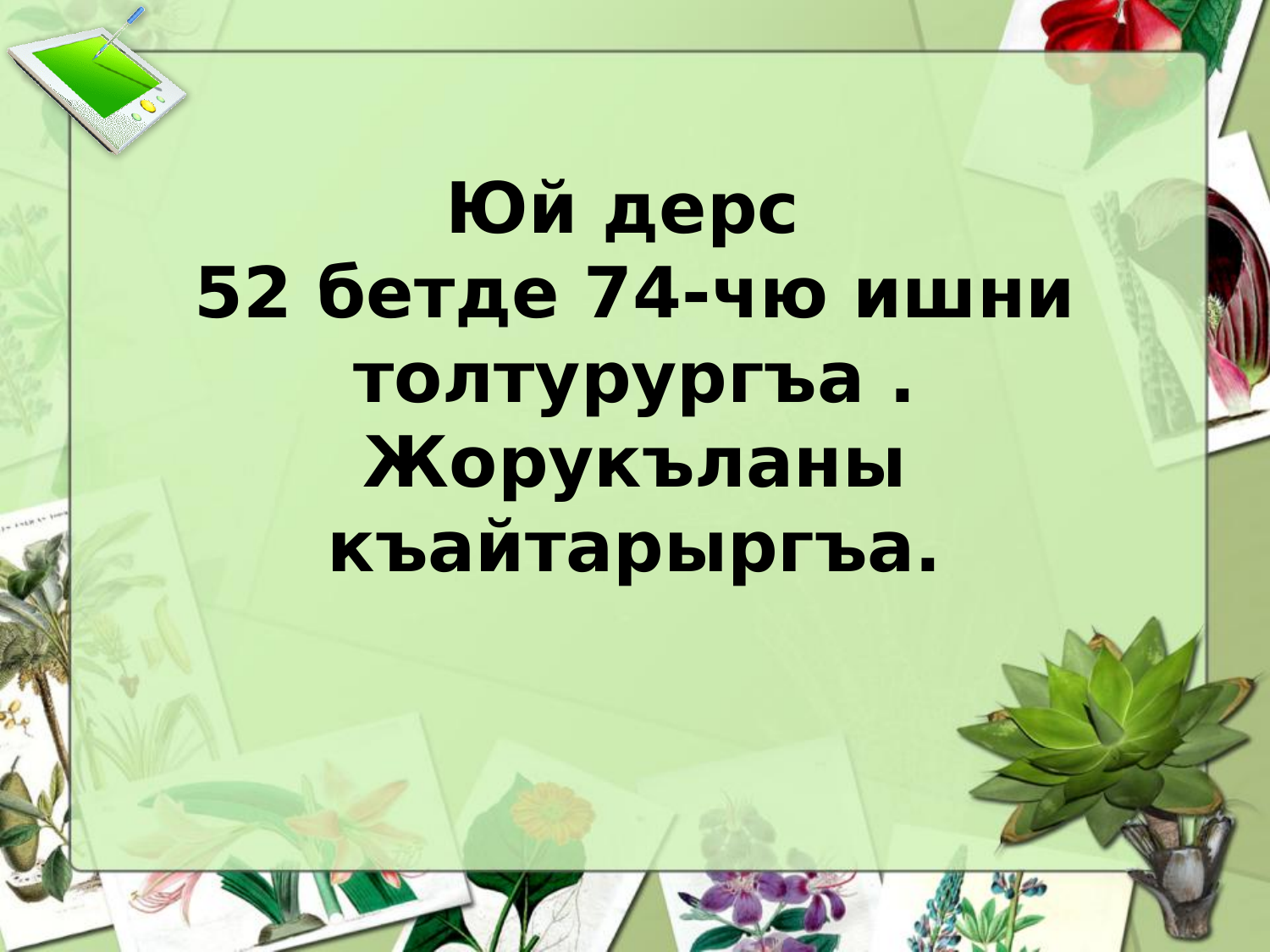

# Юй дерс 52 бетде 74-чю ишни толтурургъа . Жорукъланы къайтарыргъа.